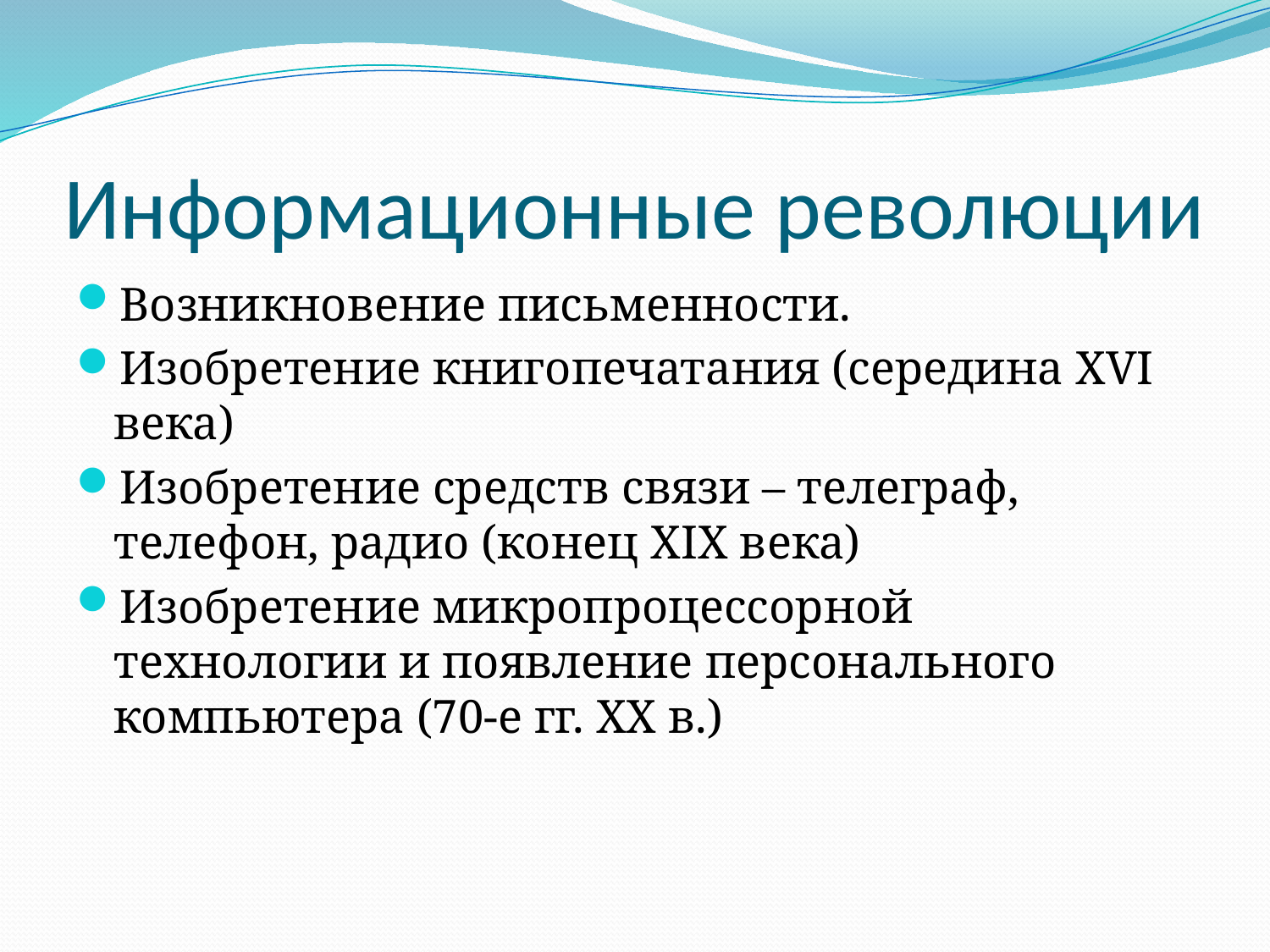

# Информационные революции
Возникновение письменности.
Изобретение книгопечатания (середина XVI века)
Изобретение средств связи – телеграф, телефон, радио (конец XIX века)
Изобретение микропроцессорной технологии и появление персонального компьютера (70-е гг. ХХ в.)